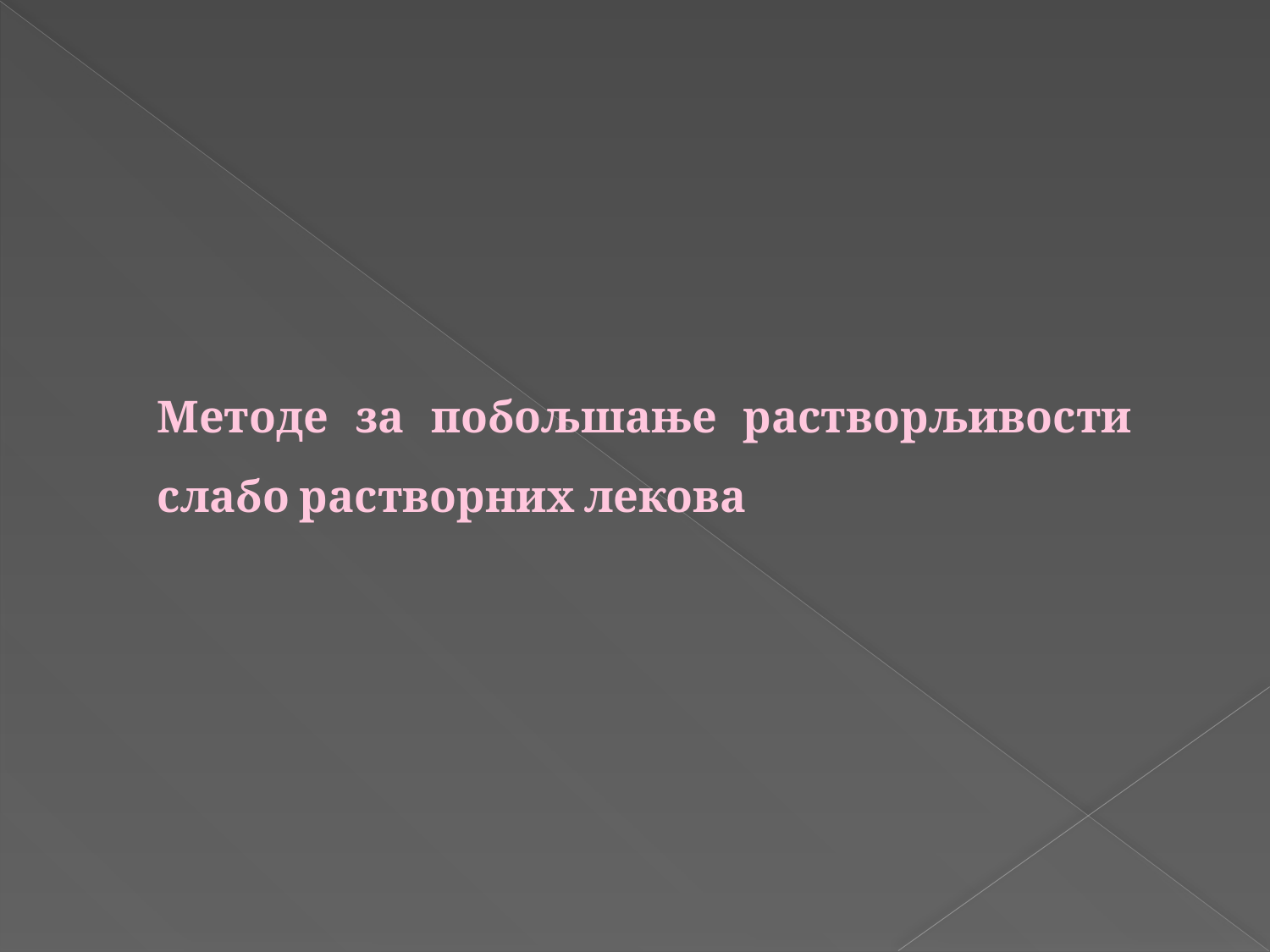

Методе за побољшање растворљивости слабо растворних лекова